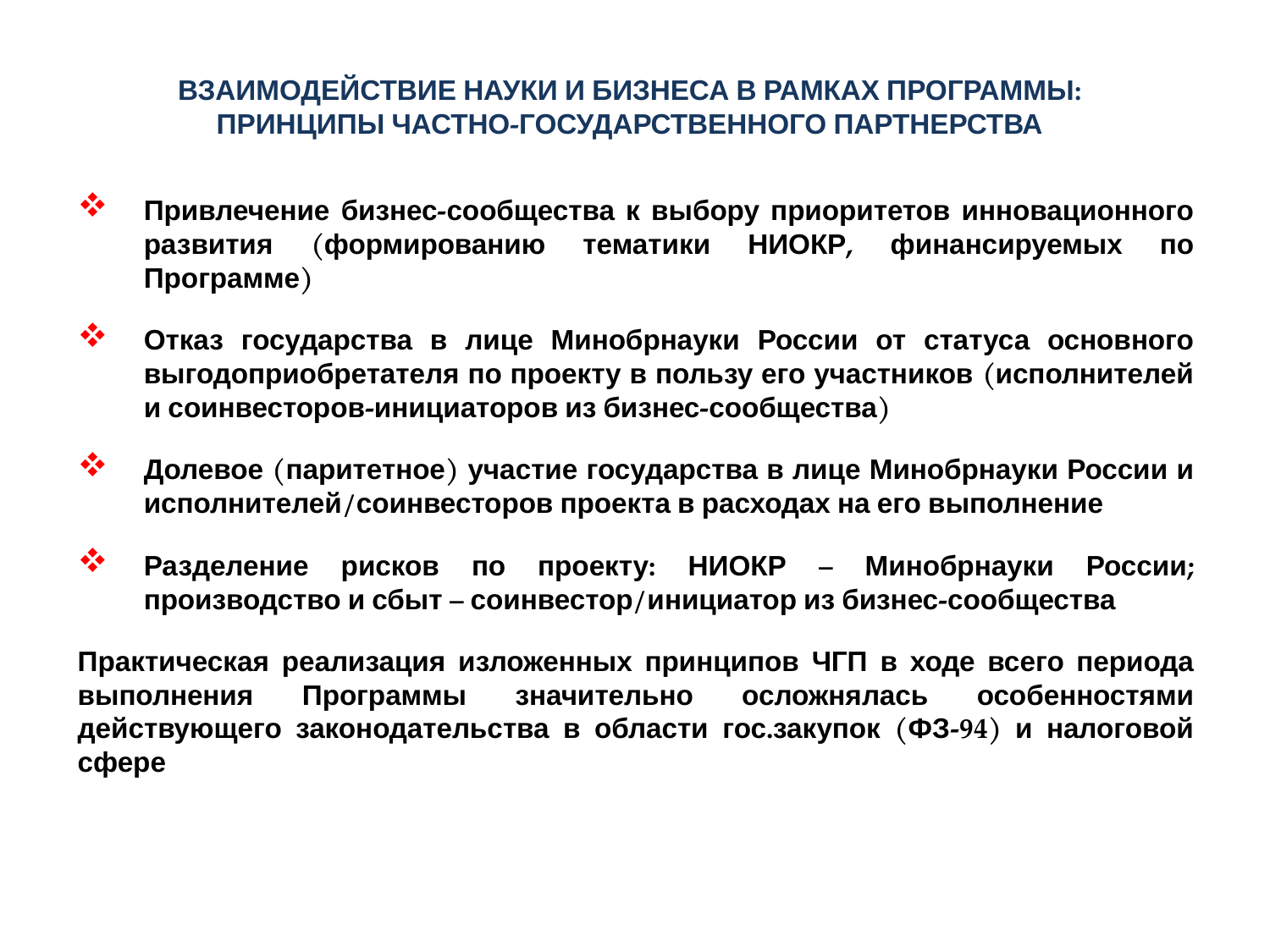

Взаимодействие науки и бизнеса в рамках Программы:
принципы частно-государственного партнерства
Привлечение бизнес-сообщества к выбору приоритетов инновационного развития (формированию тематики НИОКР, финансируемых по Программе)
Отказ государства в лице Минобрнауки России от статуса основного выгодоприобретателя по проекту в пользу его участников (исполнителей и соинвесторов-инициаторов из бизнес-сообщества)
Долевое (паритетное) участие государства в лице Минобрнауки России и исполнителей/соинвесторов проекта в расходах на его выполнение
Разделение рисков по проекту: НИОКР – Минобрнауки России; производство и сбыт – соинвестор/инициатор из бизнес-сообщества
Практическая реализация изложенных принципов ЧГП в ходе всего периода выполнения Программы значительно осложнялась особенностями действующего законодательства в области гос.закупок (ФЗ-94) и налоговой сфере